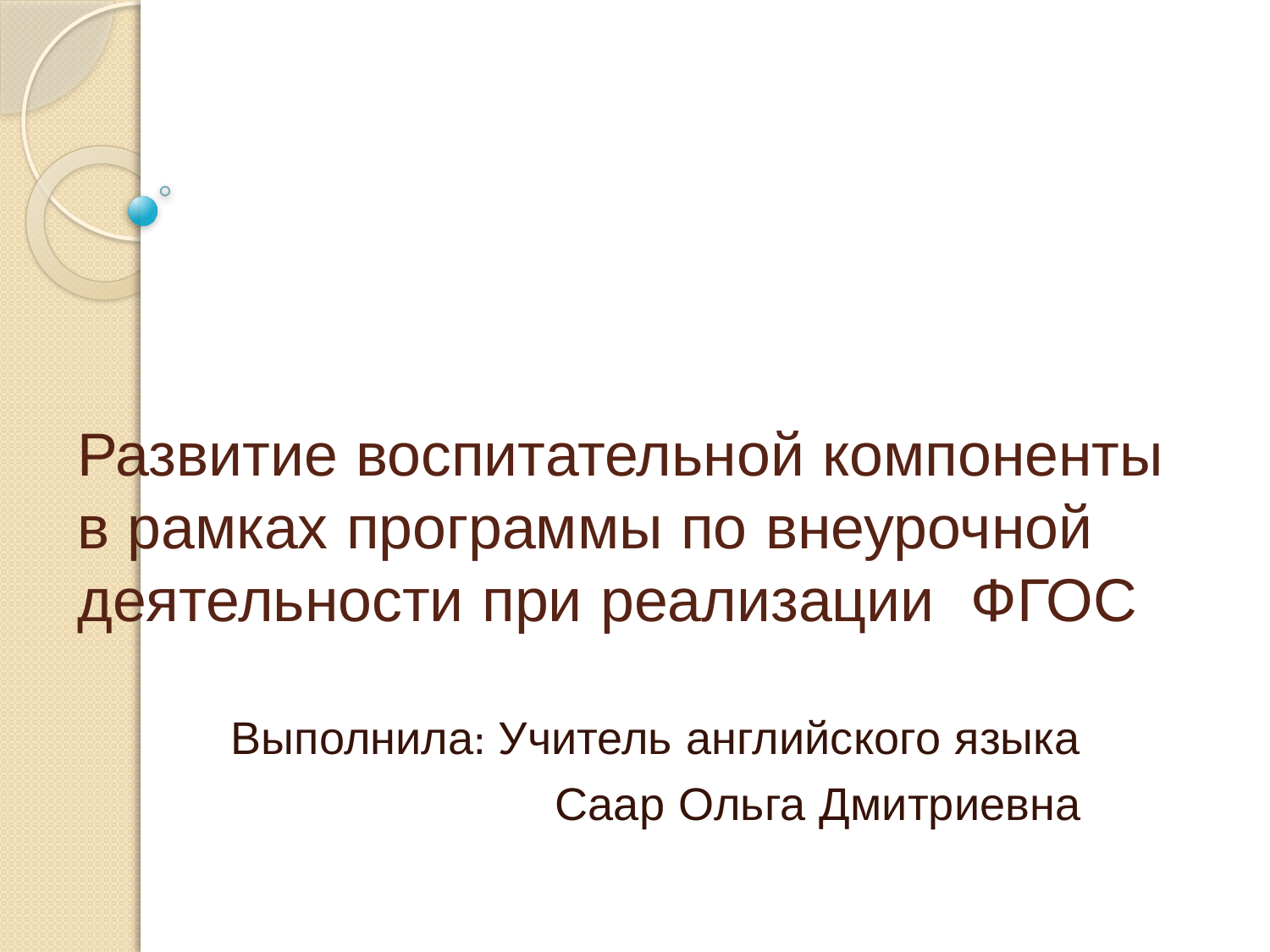

# Развитие воспитательной компоненты в рамках программы по внеурочной деятельности при реализации  ФГОС
Выполнила: Учитель английского языка
Саар Ольга Дмитриевна